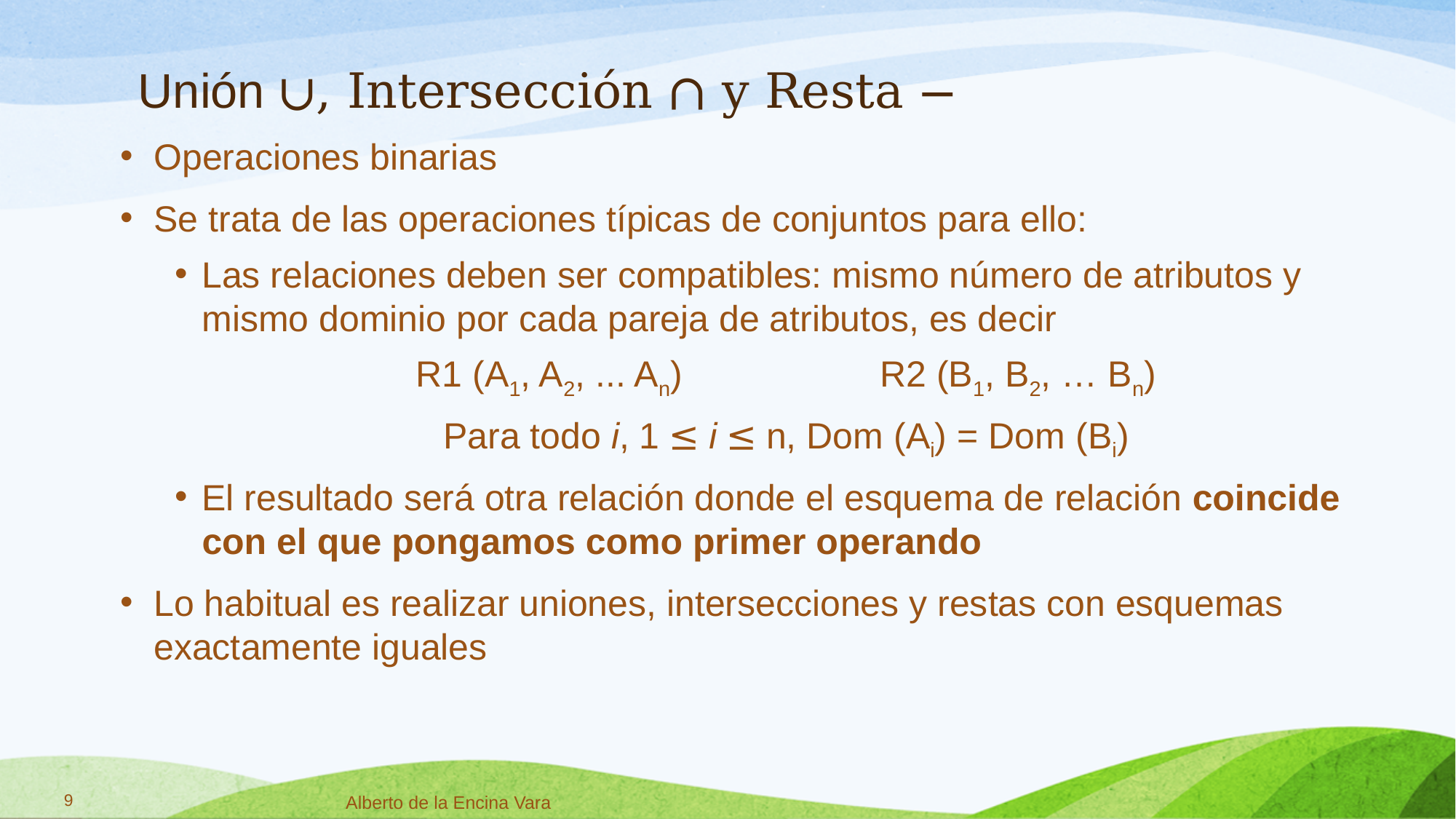

# Unión ∪, Intersección ∩ y Resta −
Operaciones binarias
Se trata de las operaciones típicas de conjuntos para ello:
Las relaciones deben ser compatibles: mismo número de atributos y mismo dominio por cada pareja de atributos, es decir
R1 (A1, A2, ... An)		R2 (B1, B2, … Bn)
Para todo i, 1 ≤ i ≤ n, Dom (Ai) = Dom (Bi)
El resultado será otra relación donde el esquema de relación coincide con el que pongamos como primer operando
Lo habitual es realizar uniones, intersecciones y restas con esquemas exactamente iguales
9
Alberto de la Encina Vara